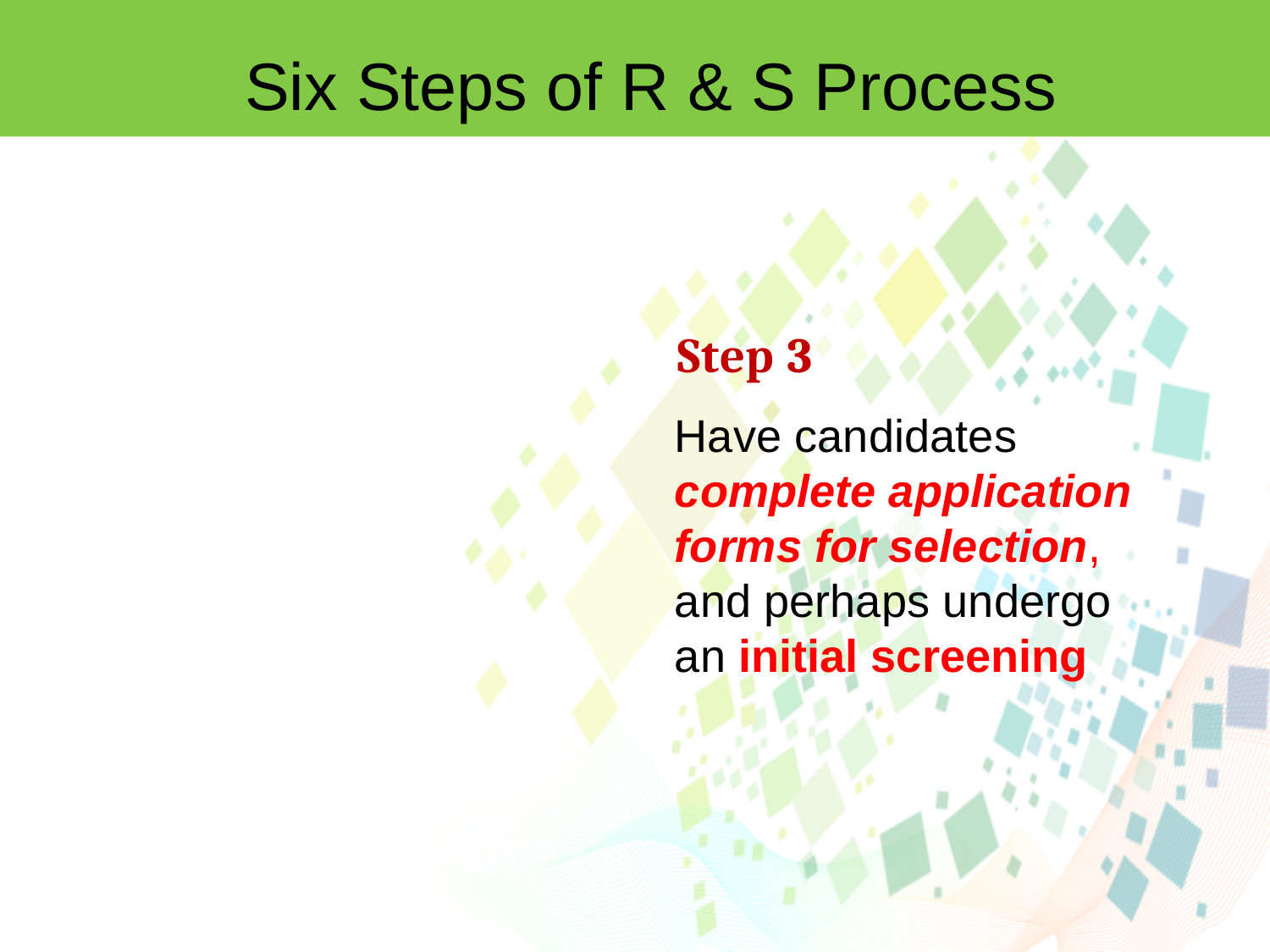

Six Steps of R & S Process
Step 3
Have candidates
complete application
forms for selection,
and perhaps undergo
an initial screening